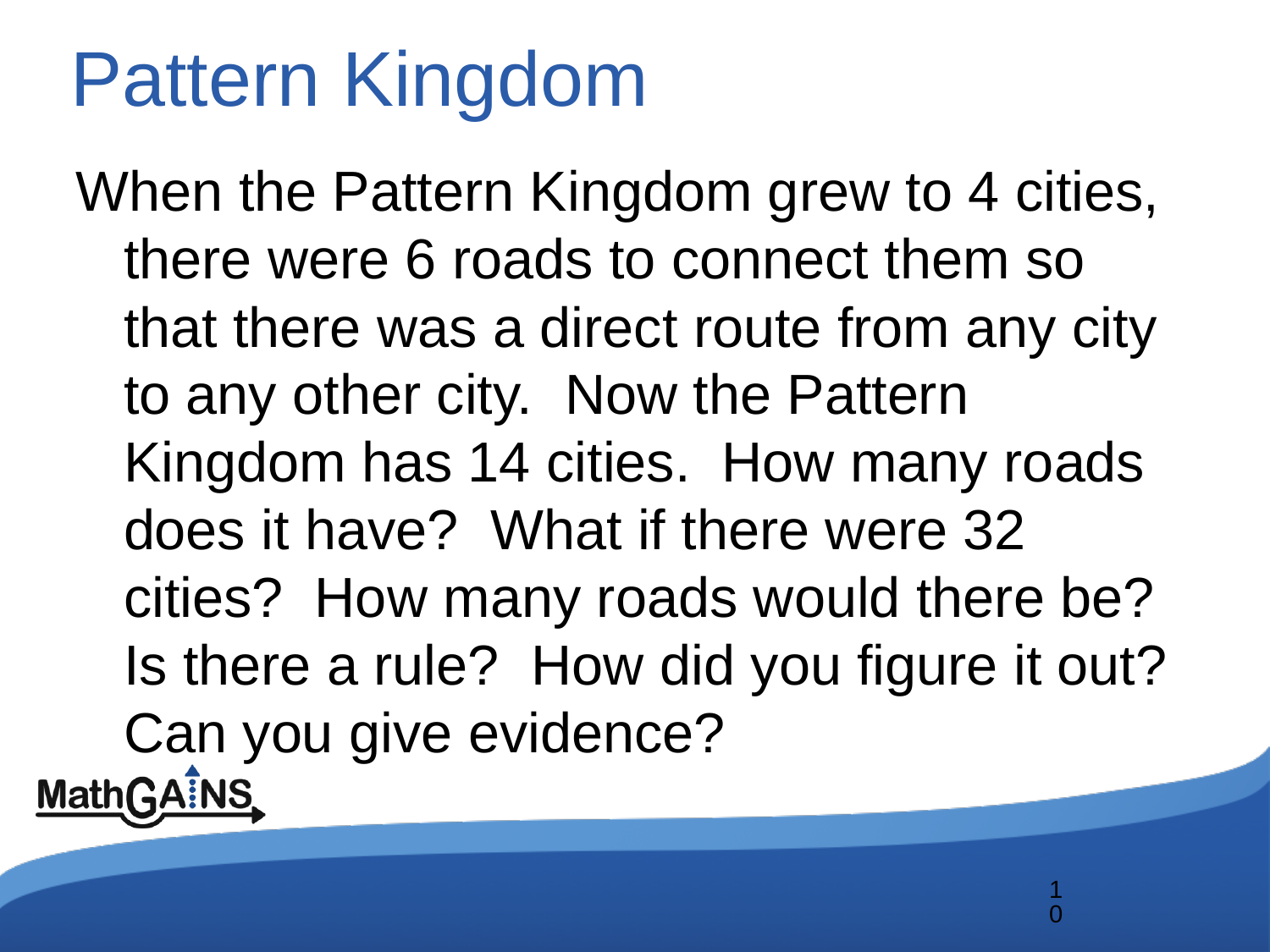

# Pattern Kingdom
When the Pattern Kingdom grew to 4 cities, there were 6 roads to connect them so that there was a direct route from any city to any other city.  Now the Pattern Kingdom has 14 cities.  How many roads does it have?  What if there were 32 cities?  How many roads would there be?  Is there a rule?  How did you figure it out?  Can you give evidence?

10